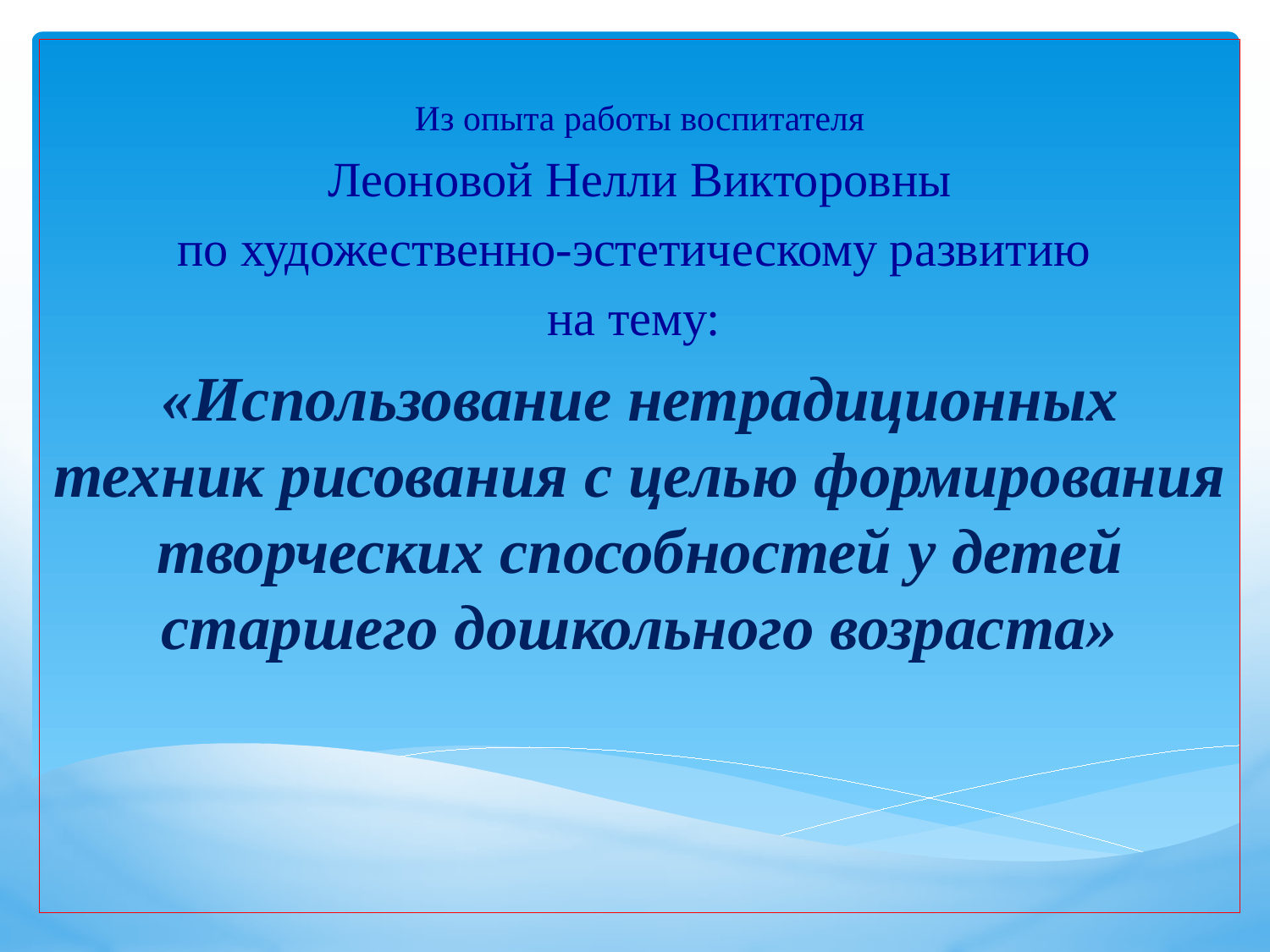

Из опыта работы воспитателя
Леоновой Нелли Викторовны
по художественно-эстетическому развитию
на тему:
«Использование нетрадиционных техник рисования с целью формирования творческих способностей у детей старшего дошкольного возраста»